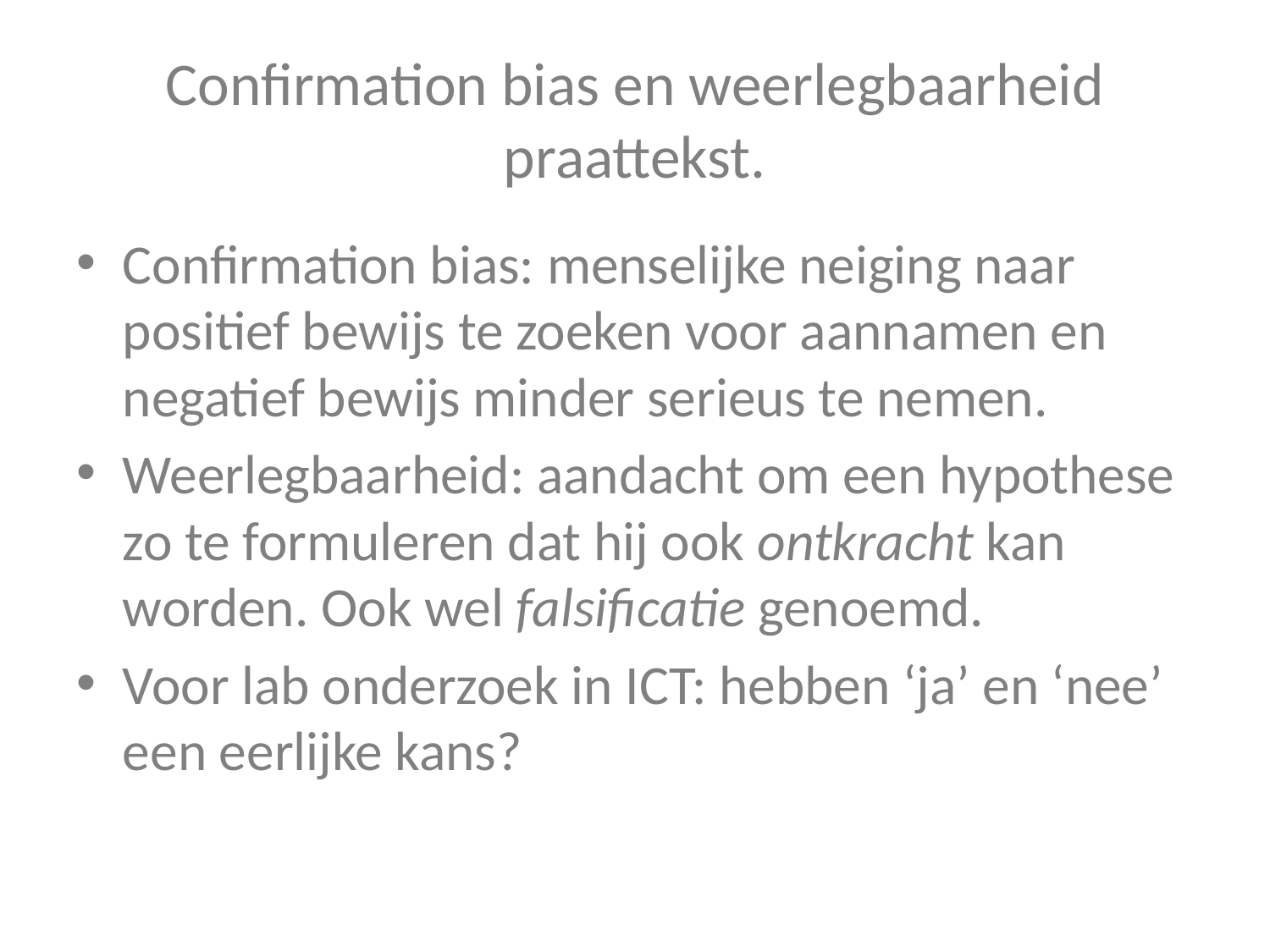

# Confirmation bias en weerlegbaarheid praattekst.
Confirmation bias: menselijke neiging naar positief bewijs te zoeken voor aannamen en negatief bewijs minder serieus te nemen.
Weerlegbaarheid: aandacht om een hypothese zo te formuleren dat hij ook ontkracht kan worden. Ook wel falsificatie genoemd.
Voor lab onderzoek in ICT: hebben ‘ja’ en ‘nee’ een eerlijke kans?